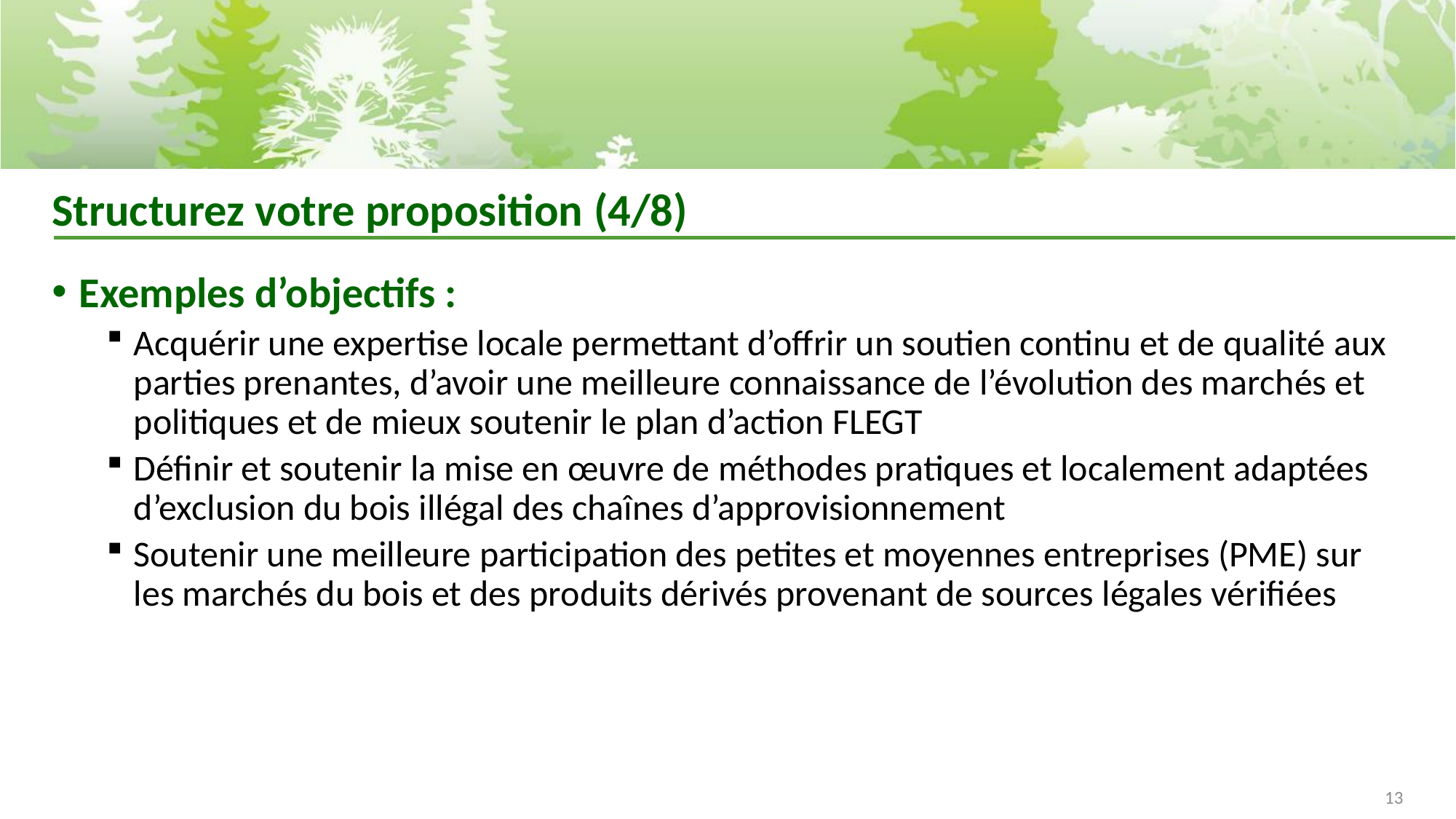

# Structurez votre proposition (4/8)
Exemples d’objectifs :
Acquérir une expertise locale permettant d’offrir un soutien continu et de qualité aux parties prenantes, d’avoir une meilleure connaissance de l’évolution des marchés et politiques et de mieux soutenir le plan d’action FLEGT
Définir et soutenir la mise en œuvre de méthodes pratiques et localement adaptées d’exclusion du bois illégal des chaînes d’approvisionnement
Soutenir une meilleure participation des petites et moyennes entreprises (PME) sur les marchés du bois et des produits dérivés provenant de sources légales vérifiées
13